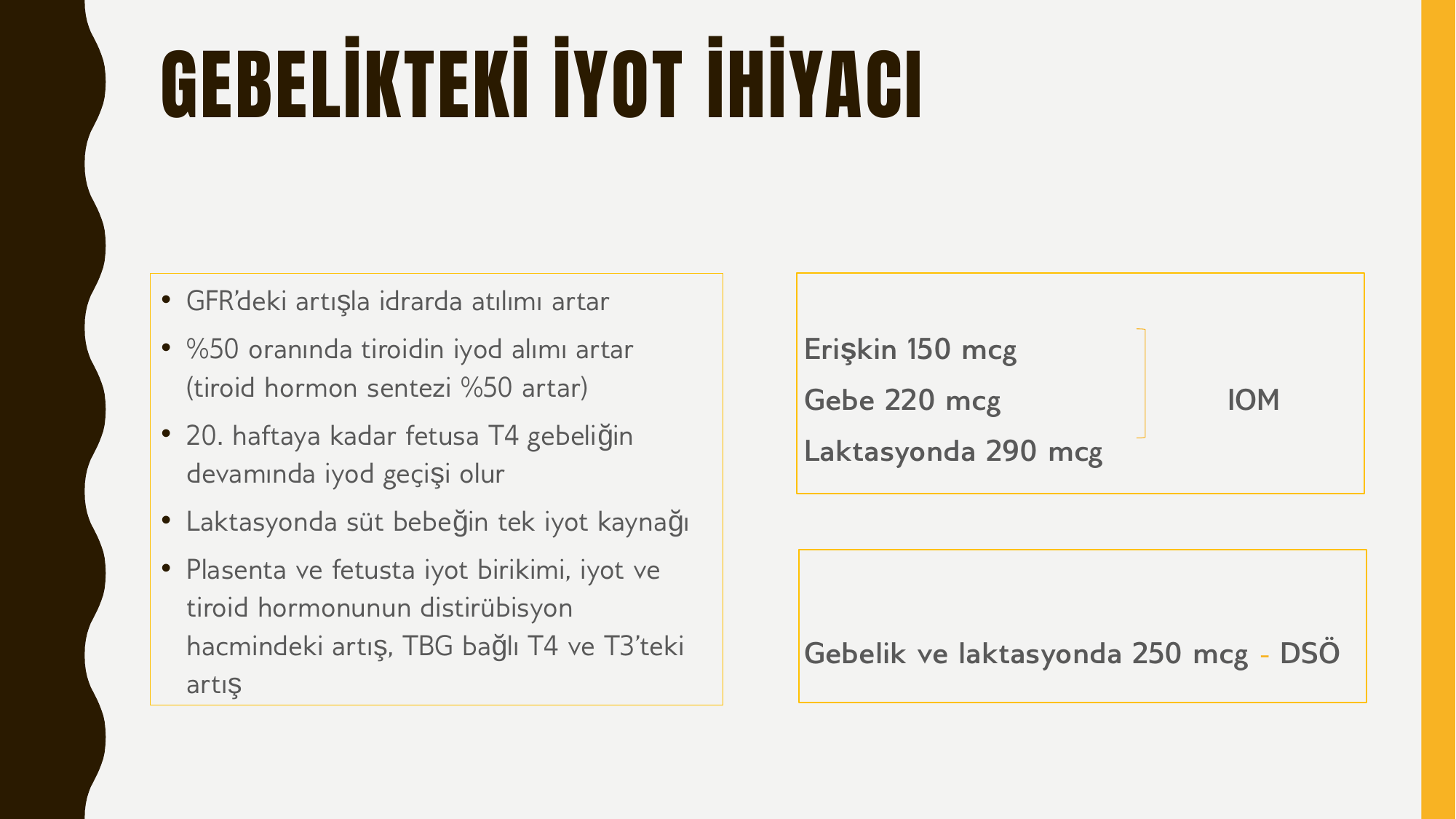

# Gebelikteki iyot ihiyacı
GFR’deki artışla idrarda atılımı artar
%50 oranında tiroidin iyod alımı artar (tiroid hormon sentezi %50 artar)
20. haftaya kadar fetusa T4 gebeliğin devamında iyod geçişi olur
Laktasyonda süt bebeğin tek iyot kaynağı
Plasenta ve fetusta iyot birikimi, iyot ve tiroid hormonunun distirübisyon hacmindeki artış, TBG bağlı T4 ve T3’teki artış

Erişkin 150 mcg
Gebe 220 mcg                       IOM
Laktasyonda 290 mcg

Gebelik ve laktasyonda 250 mcg - DSÖ